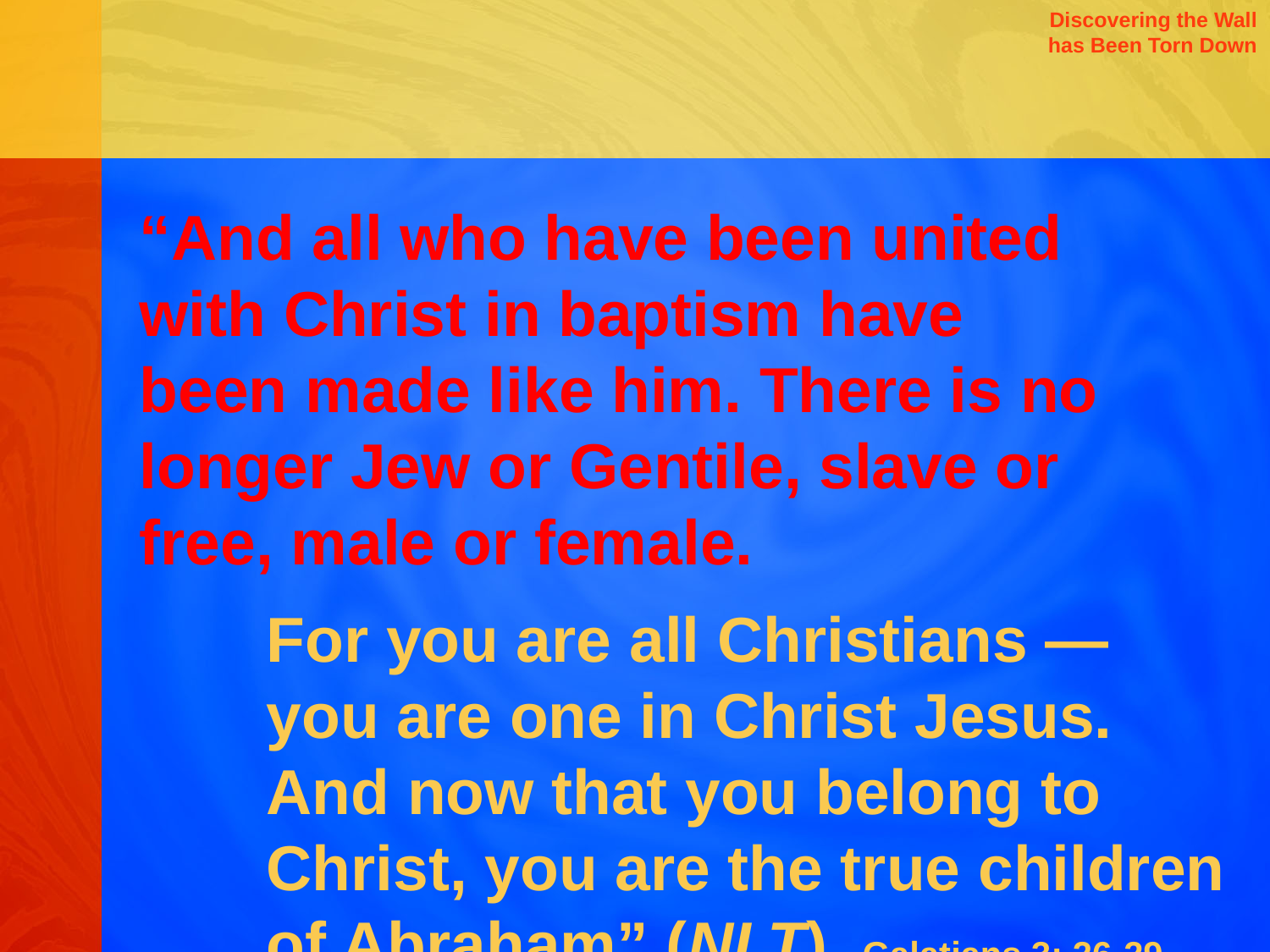

Discovering the Wall has Been Torn Down
“And all who have been united with Christ in baptism have been made like him. There is no longer Jew or Gentile, slave or free, male or female.
For you are all Christians — you are one in Christ Jesus. And now that you belong to Christ, you are the true children of Abraham” (NLT). Galatians 3: 26-29